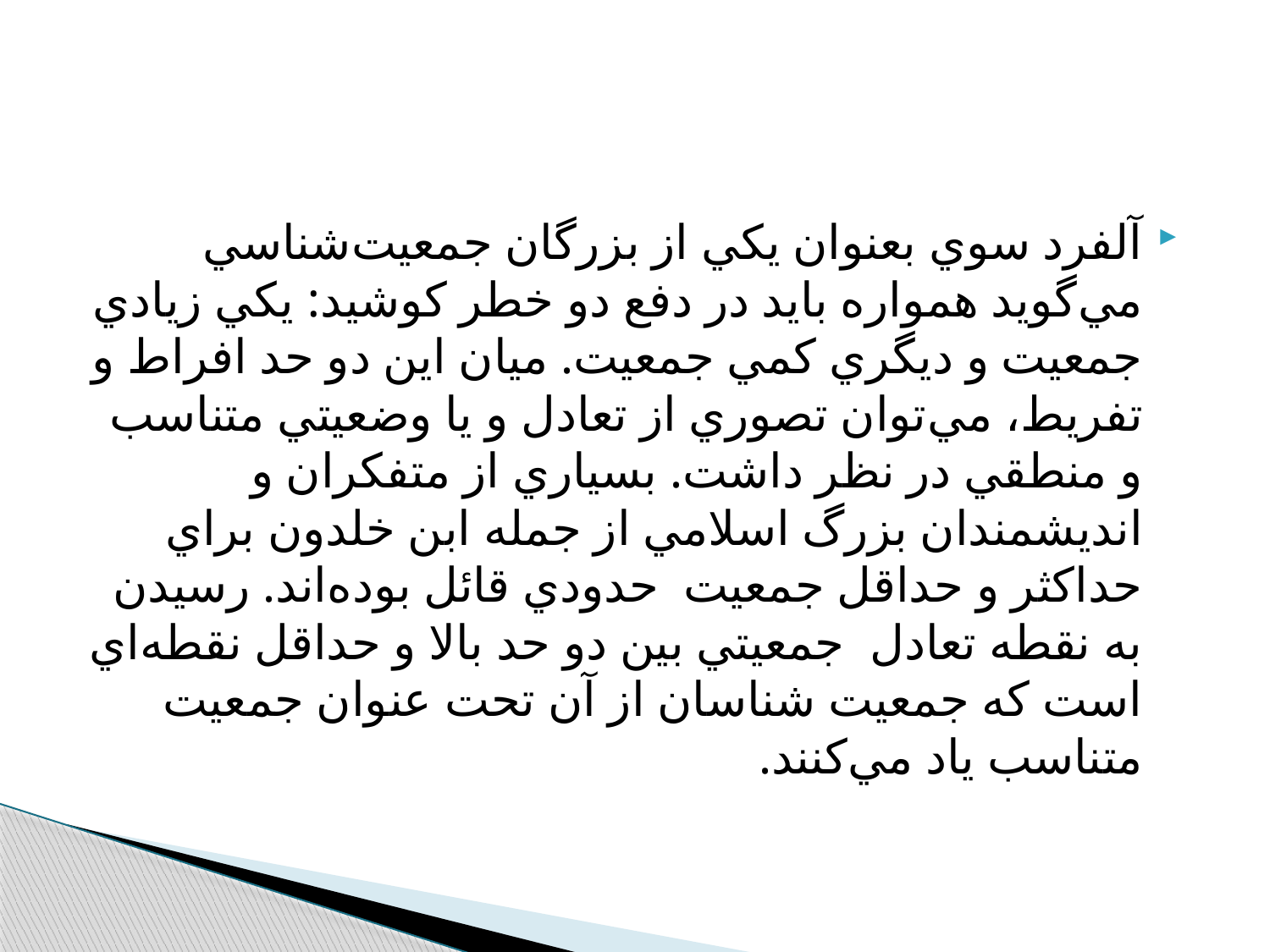

#
آلفرد سوي بعنوان يكي از بزرگان جمعيت‌شناسي مي‌گويد همواره بايد در دفع دو خطر كوشيد: يكي زيادي جمعيت و ديگري كمي جمعيت. ميان اين دو حد افراط و تفريط، مي‌توان تصوري از تعادل و يا وضعيتي متناسب و منطقي در نظر داشت. بسياري از متفكران و انديشمندان بزرگ اسلامي از جمله ابن خلدون براي حداكثر و حداقل جمعيت  حدودي قائل بوده‌اند. ‌رسيدن به نقطه تعادل  جمعيتي بين دو حد بالا و حداقل نقطه‌اي است كه جمعيت شناسان از آن تحت عنوان جمعيت متناسب ياد مي‌كنند.